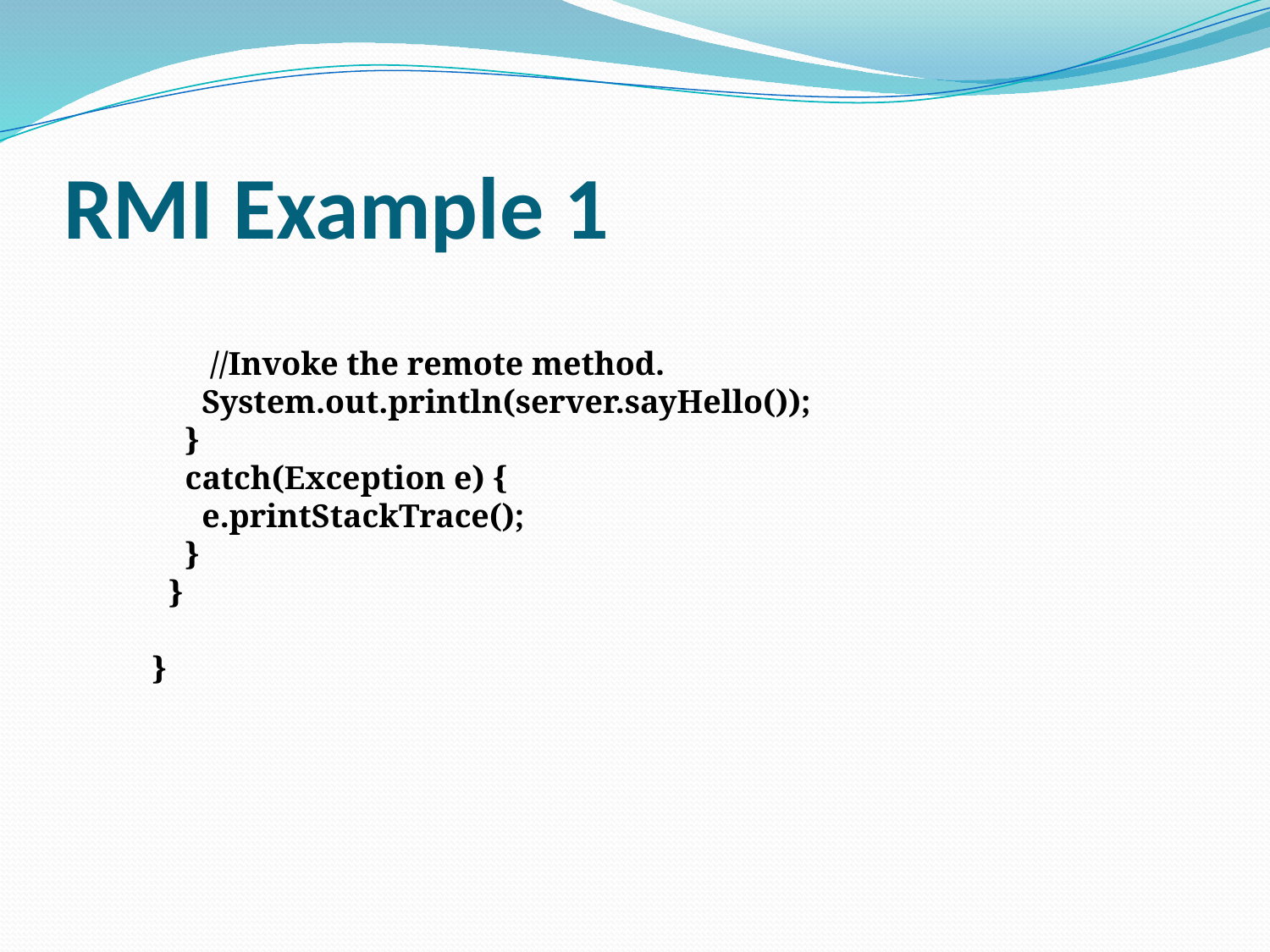

# RMI Example 1
          //Invoke the remote method.
         System.out.println(server.sayHello());
       }
       catch(Exception e) {
         e.printStackTrace();
       }
     }

   }